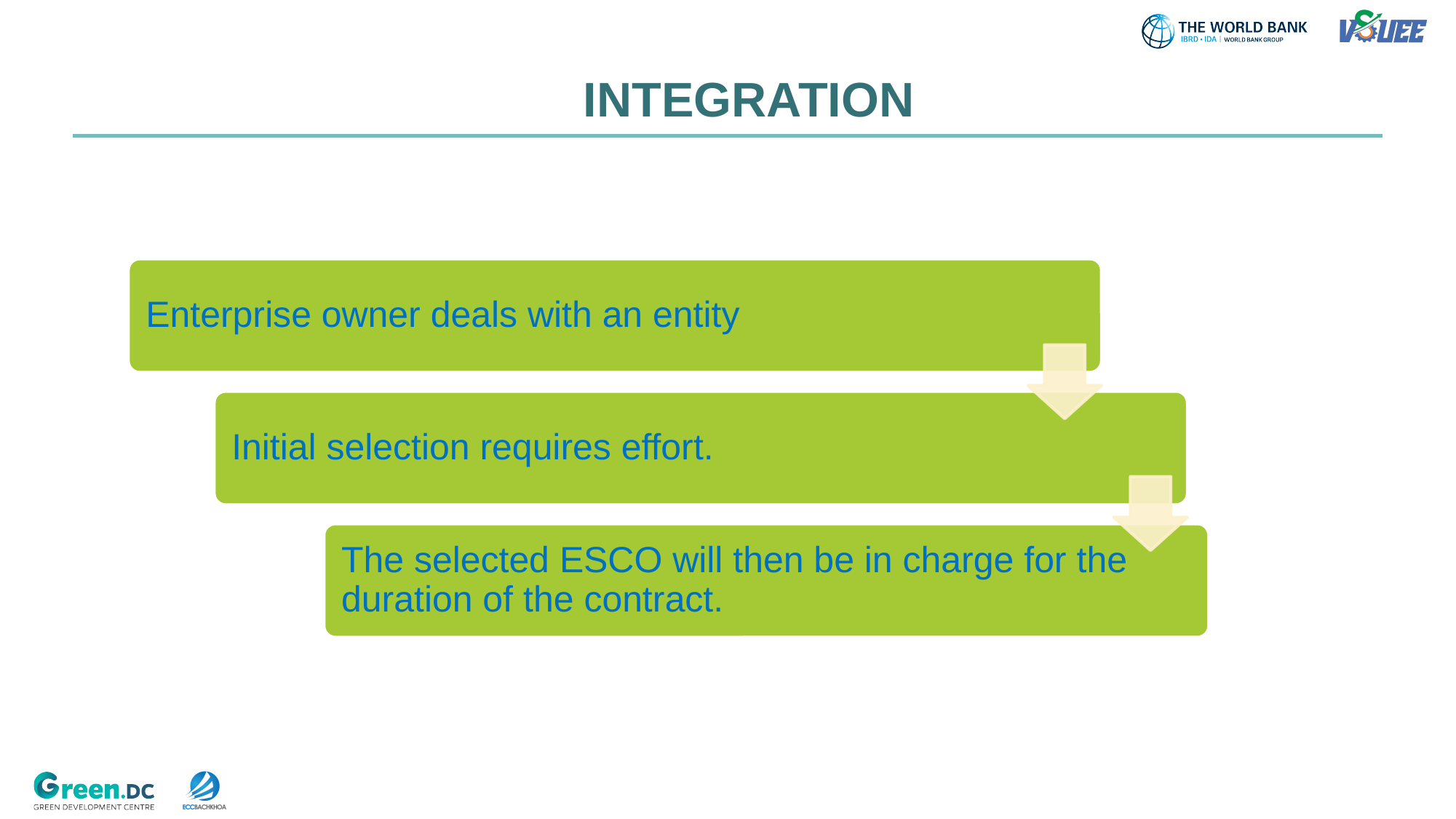

INTEGRATION
Enterprise owner deals with an entity
Initial selection requires effort.
The selected ESCO will then be in charge for the duration of the contract.